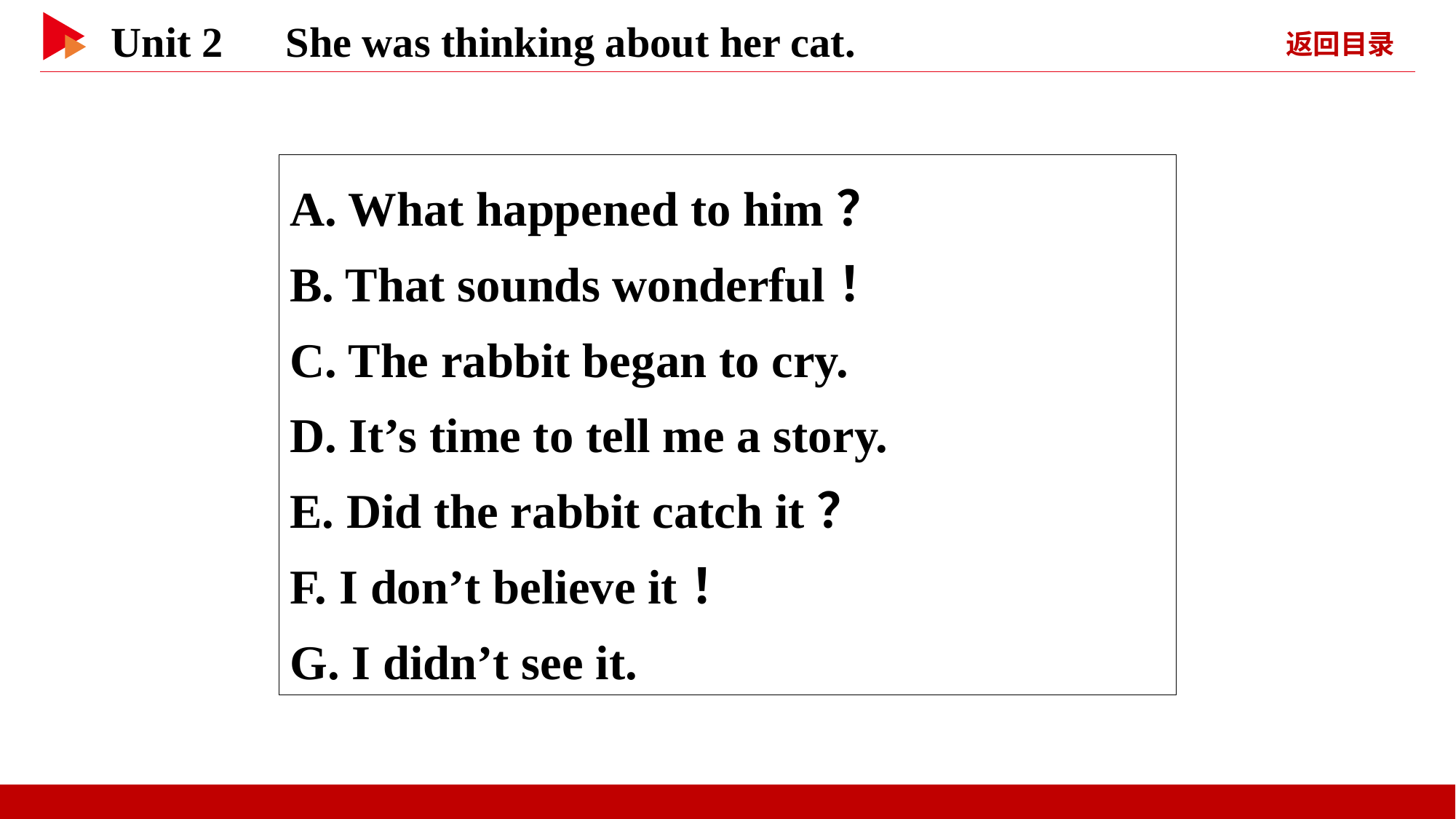

A. What happened to him？
B. That sounds wonderful！
C. The rabbit began to cry.
D. It’s time to tell me a story.
E. Did the rabbit catch it？
F. I don’t believe it！
G. I didn’t see it.